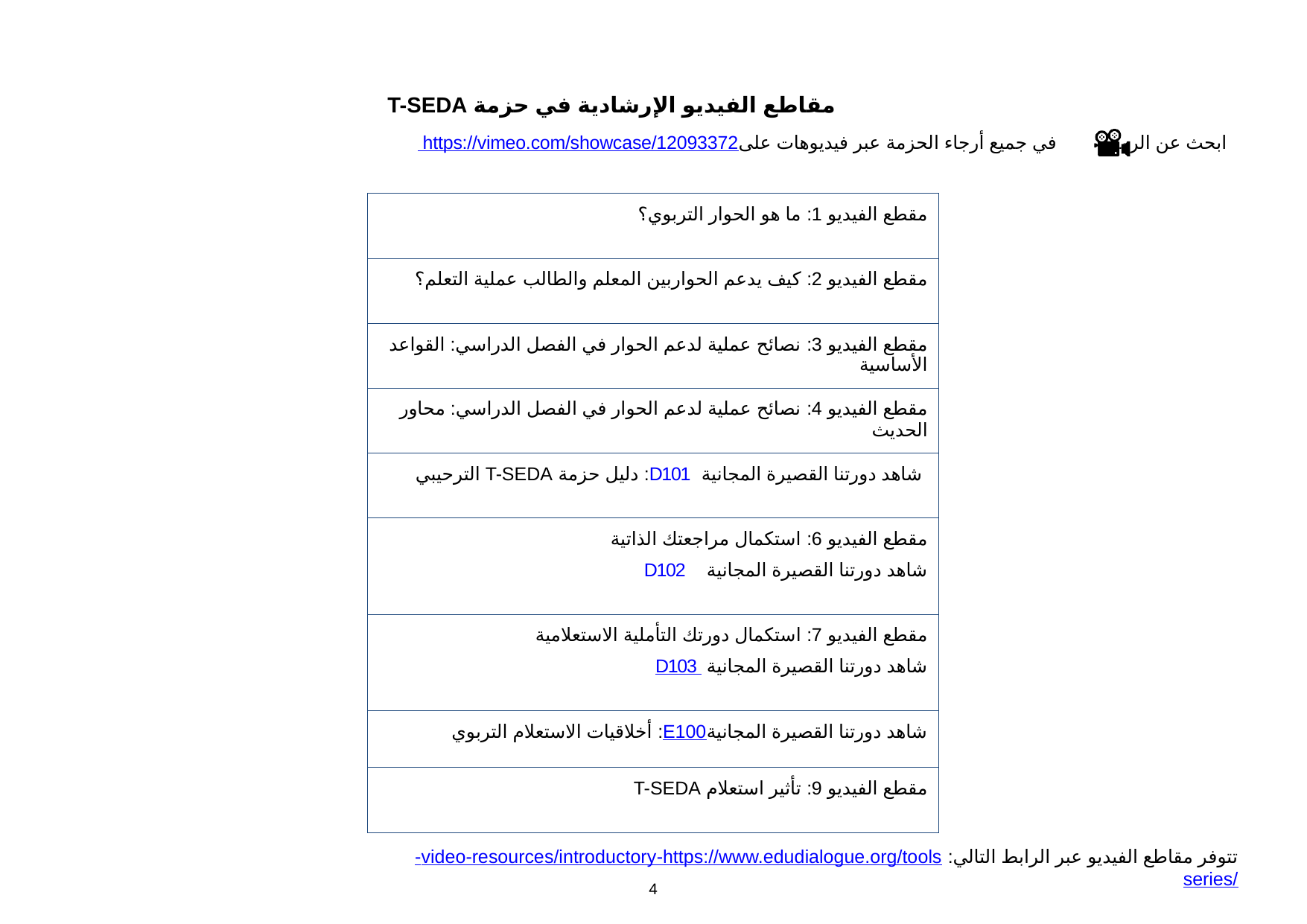

مقاطع الفيديو الإرشادية في حزمة T-SEDA
ابحث عن الرمز       	   في جميع أرجاء الحزمة عبر فيديوهات على https://vimeo.com/showcase/12093372

| مقطع الفيديو 1: ما هو الحوار التربوي؟ |
| --- |
| مقطع الفيديو 2: كيف يدعم الحواربين المعلم والطالب عملية التعلم؟ |
| مقطع الفيديو 3: نصائح عملية لدعم الحوار في الفصل الدراسي: القواعد الأساسية |
| مقطع الفيديو 4: نصائح عملية لدعم الحوار في الفصل الدراسي: محاور الحديث |
| شاهد دورتنا القصيرة المجانية D101: دليل حزمة T-SEDA الترحيبي |
| مقطع الفيديو 6: استكمال مراجعتك الذاتية شاهد دورتنا القصيرة المجانية D102 |
| مقطع الفيديو 7: استكمال دورتك التأملية الاستعلامية شاهد دورتنا القصيرة المجانية D103 |
| شاهد دورتنا القصيرة المجانيةE100: أخلاقيات الاستعلام التربوي |
| مقطع الفيديو 9: تأثير استعلام T-SEDA |
تتوفر مقاطع الفيديو عبر الرابط التالي: https://www.edudialogue.org/tools-resources/introductory-video-series/
4